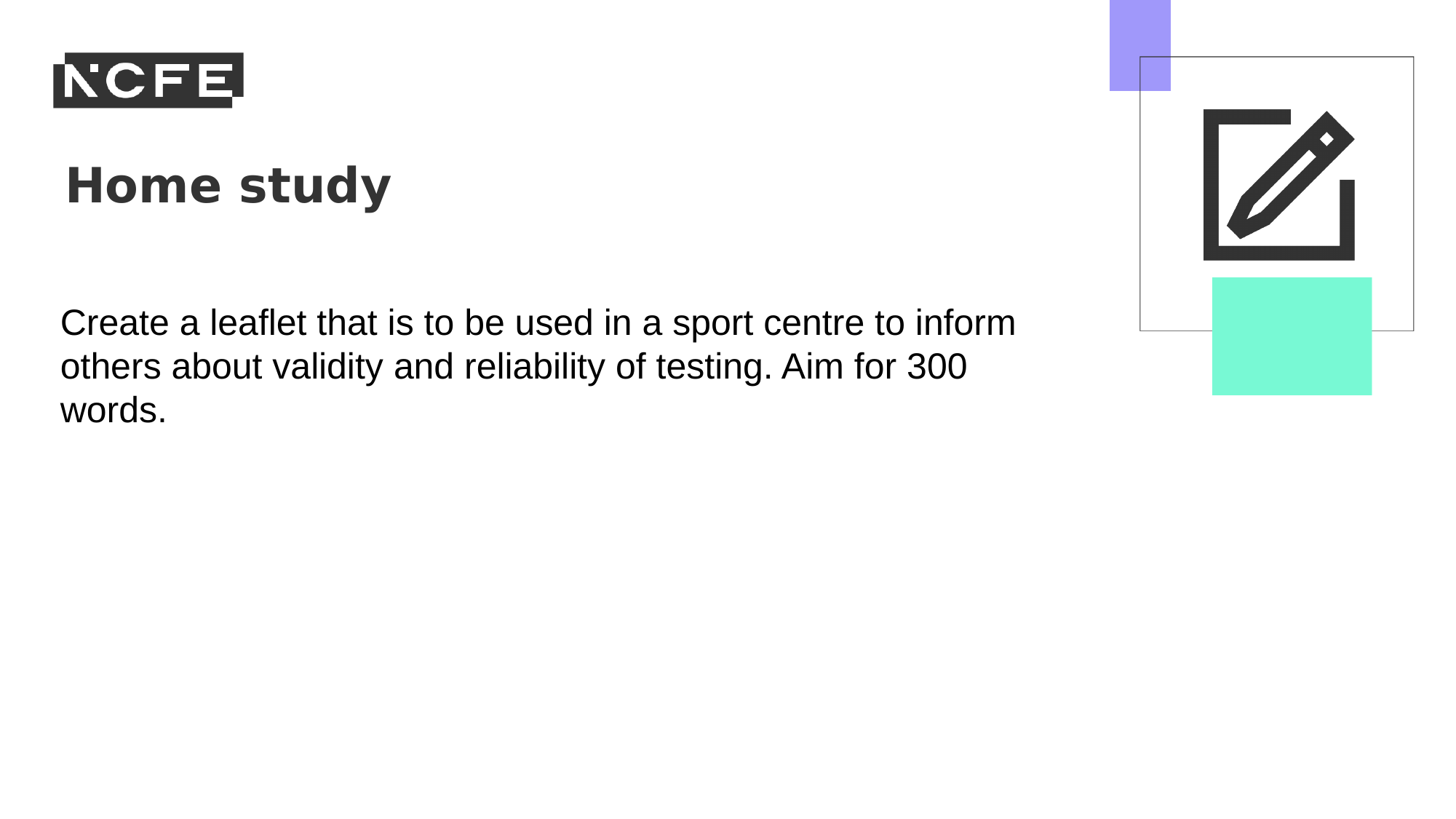

Create a leaflet that is to be used in a sport centre to inform others about validity and reliability of testing. Aim for 300 words.